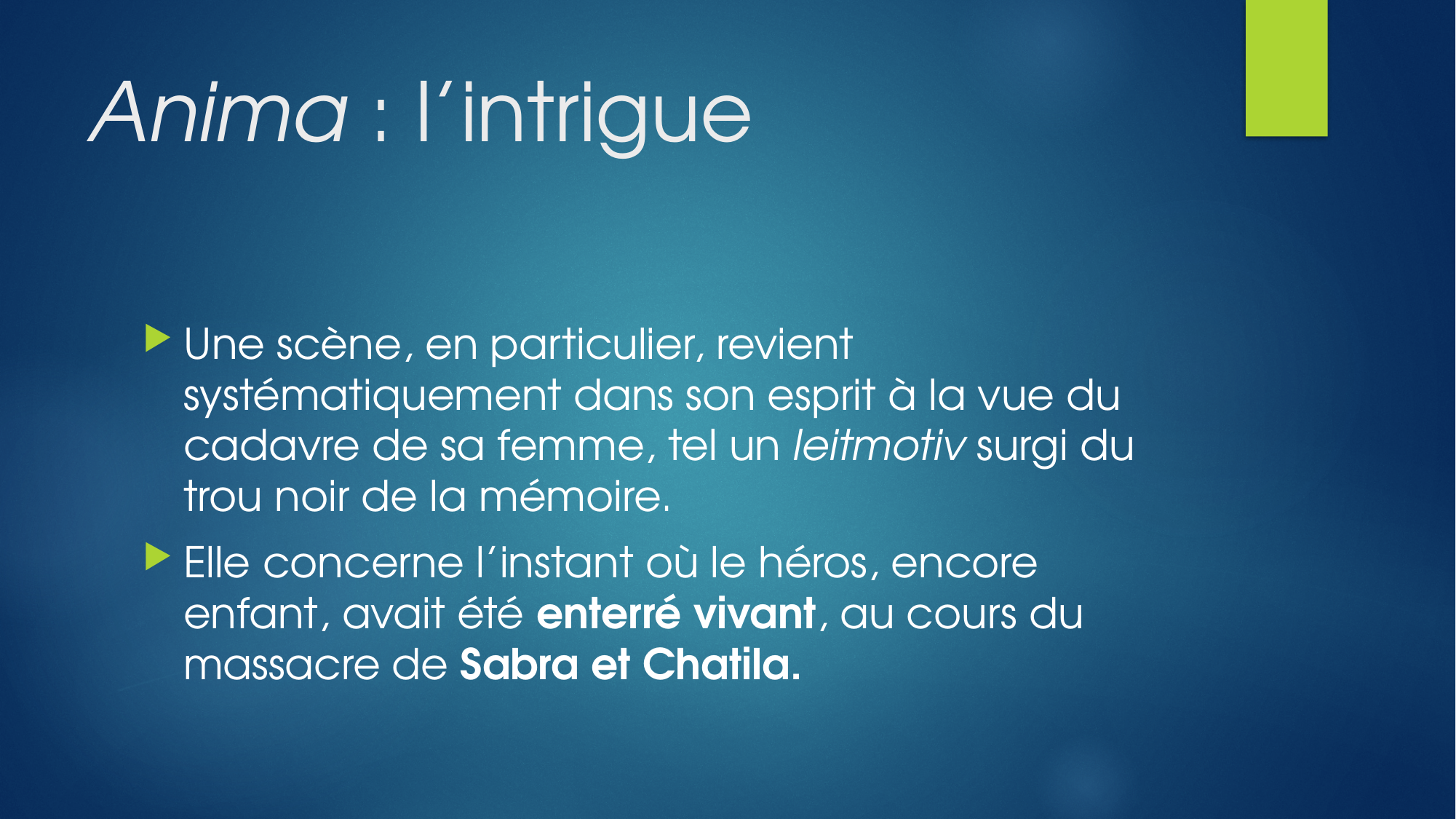

# Anima : l’intrigue

Une scène, en particulier, revient systématiquement dans son esprit à la vue du cadavre de sa femme, tel un leitmotiv surgi du trou noir de la mémoire.
Elle concerne l’instant où le héros, encore enfant, avait été enterré vivant, au cours du massacre de Sabra et Chatila.